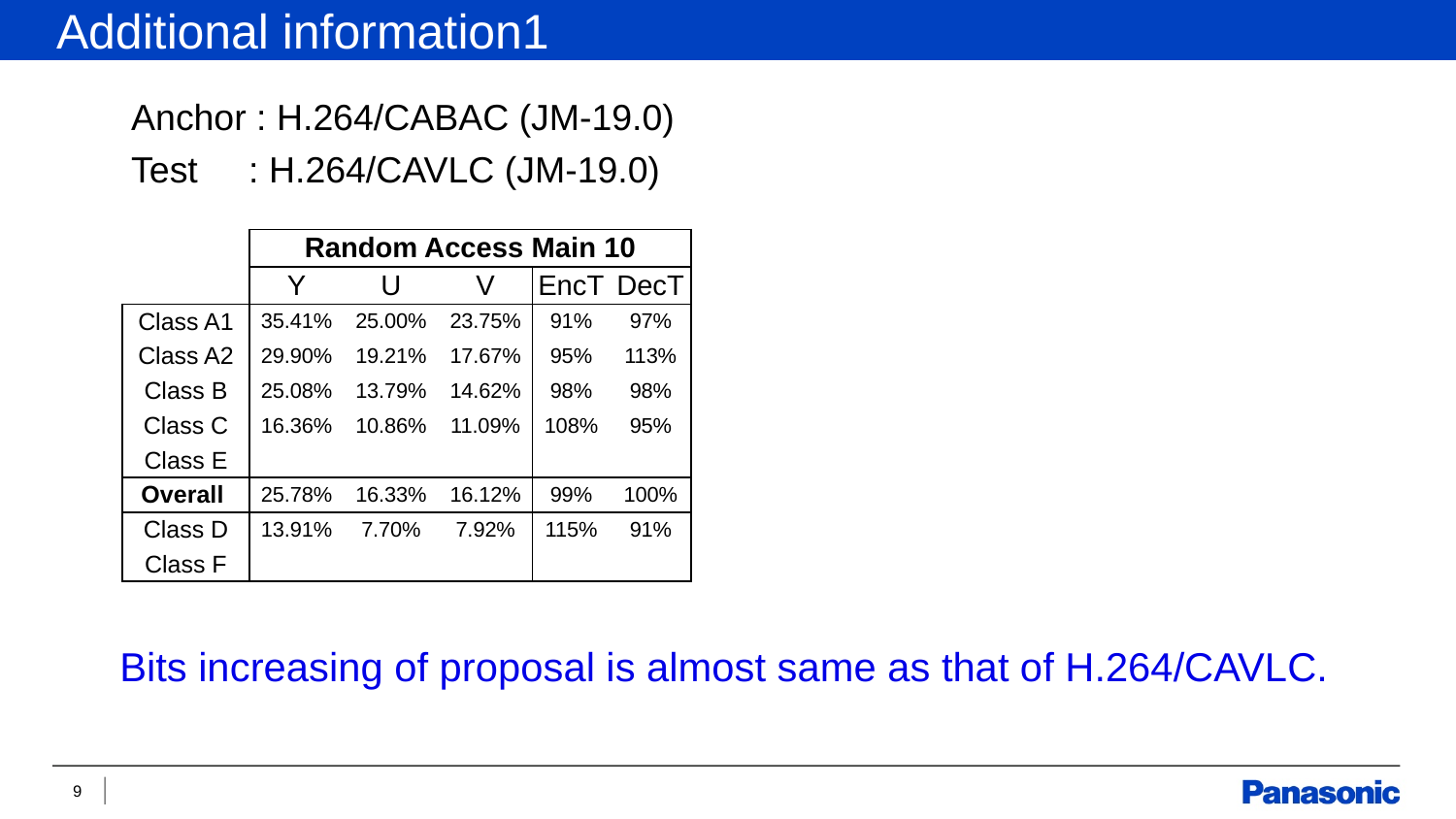

Additional information1
Anchor : H.264/CABAC (JM-19.0)
Test     : H.264/CAVLC (JM-19.0)
|  | Random Access Main 10 |  |  |  |  |
| --- | --- | --- | --- | --- | --- |
|  | Y | U | V | EncT | DecT |
| Class A1 | 35.41% | 25.00% | 23.75% | 91% | 97% |
| Class A2 | 29.90% | 19.21% | 17.67% | 95% | 113% |
| Class B | 25.08% | 13.79% | 14.62% | 98% | 98% |
| Class C | 16.36% | 10.86% | 11.09% | 108% | 95% |
| Class E |  |  |  |  |  |
| Overall | 25.78% | 16.33% | 16.12% | 99% | 100% |
| Class D | 13.91% | 7.70% | 7.92% | 115% | 91% |
| Class F |  |  |  |  |  |
Bits increasing of proposal is almost same as that of H.264/CAVLC.